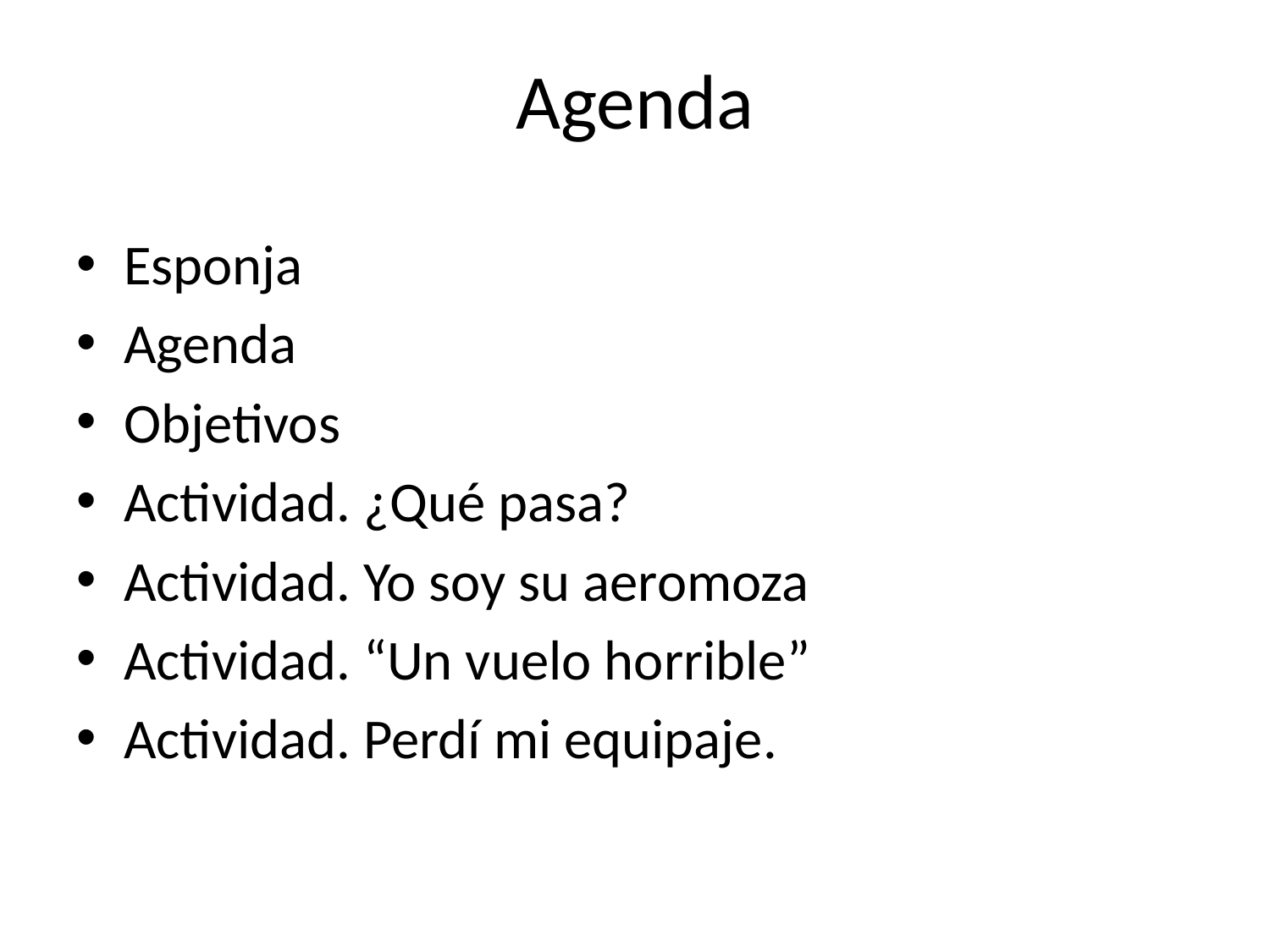

# Agenda
Esponja
Agenda
Objetivos
Actividad. ¿Qué pasa?
Actividad. Yo soy su aeromoza
Actividad. “Un vuelo horrible”
Actividad. Perdí mi equipaje.